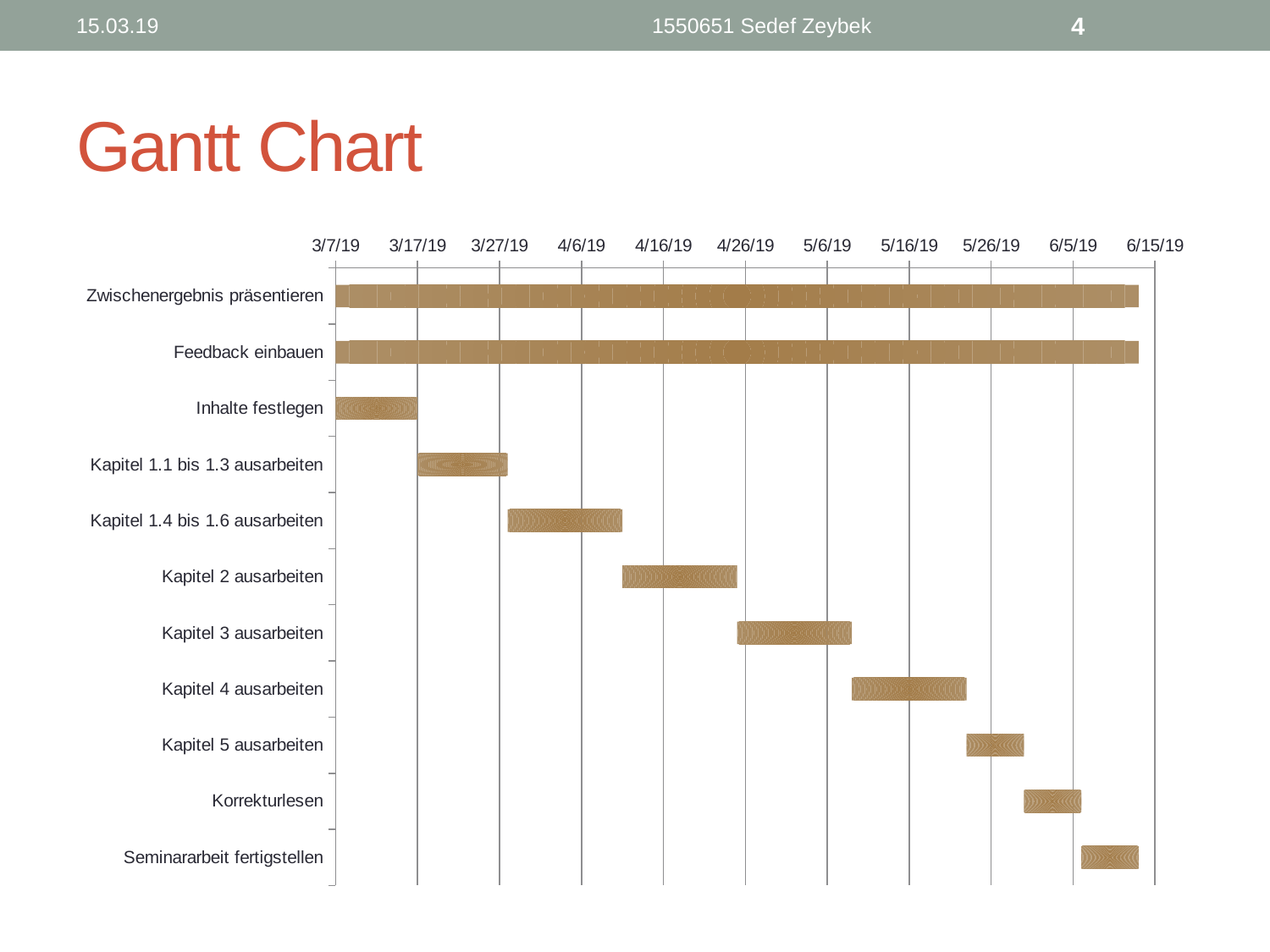

15.03.19
1550651 Sedef Zeybek
4
# Gantt Chart

### Chart

| Category | Start | Dauer |
|---|---|---|
| Zwischenergebnis präsentieren | 43531.0 | 98.0 |
| Feedback einbauen | 43531.0 | 98.0 |
| Inhalte festlegen | 43531.0 | 10.0 |
| Kapitel 1.1 bis 1.3 ausarbeiten | 43541.0 | 11.0 |
| Kapitel 1.4 bis 1.6 ausarbeiten | 43552.0 | 14.0 |
| Kapitel 2 ausarbeiten | 43566.0 | 14.0 |
| Kapitel 3 ausarbeiten | 43580.0 | 14.0 |
| Kapitel 4 ausarbeiten | 43594.0 | 14.0 |
| Kapitel 5 ausarbeiten | 43608.0 | 7.0 |
| Korrekturlesen | 43615.0 | 7.0 |
| Seminararbeit fertigstellen | 43622.0 | 7.0 |